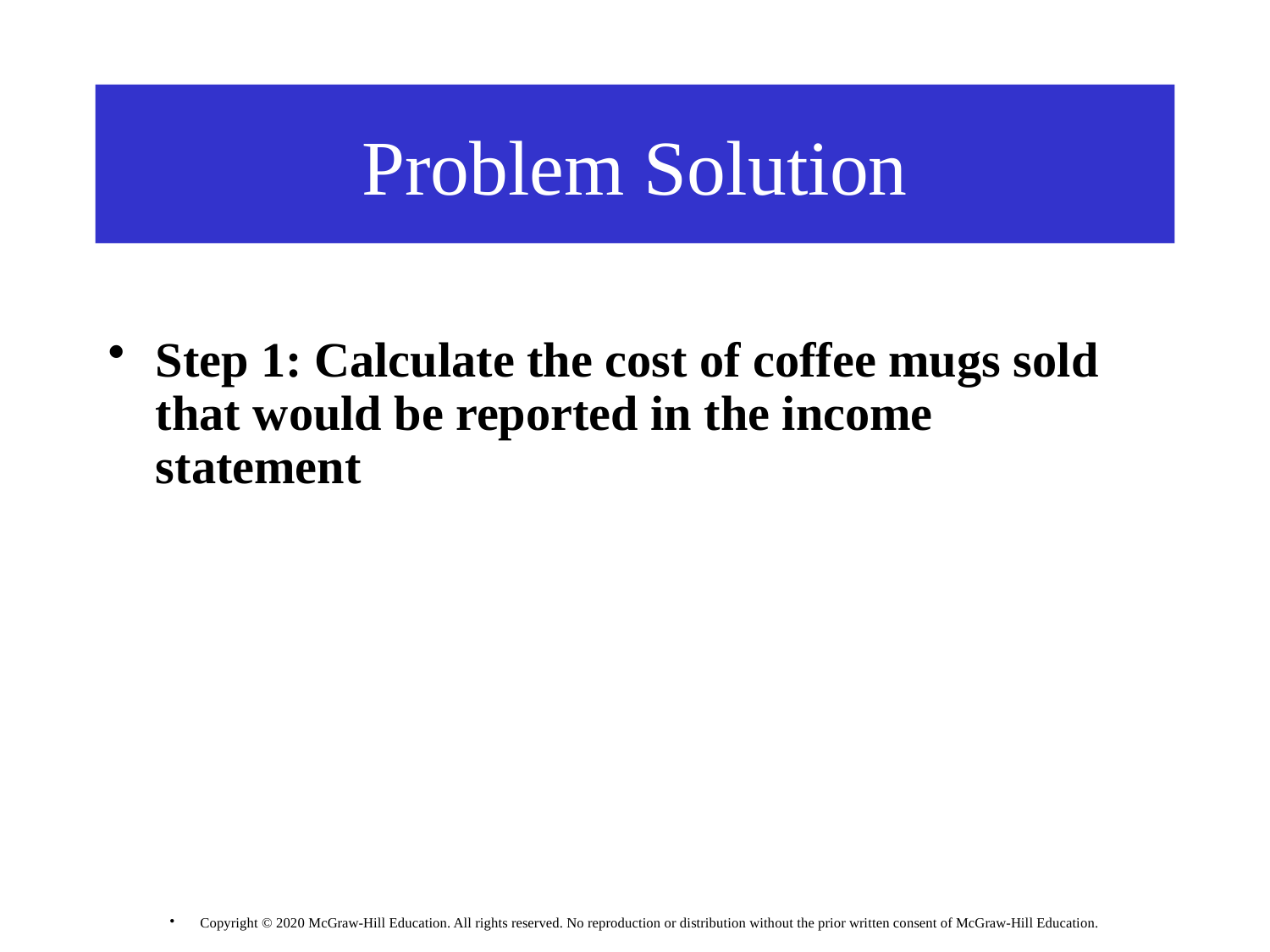

# Problem Solution
Step 1: Calculate the cost of coffee mugs sold that would be reported in the income statement